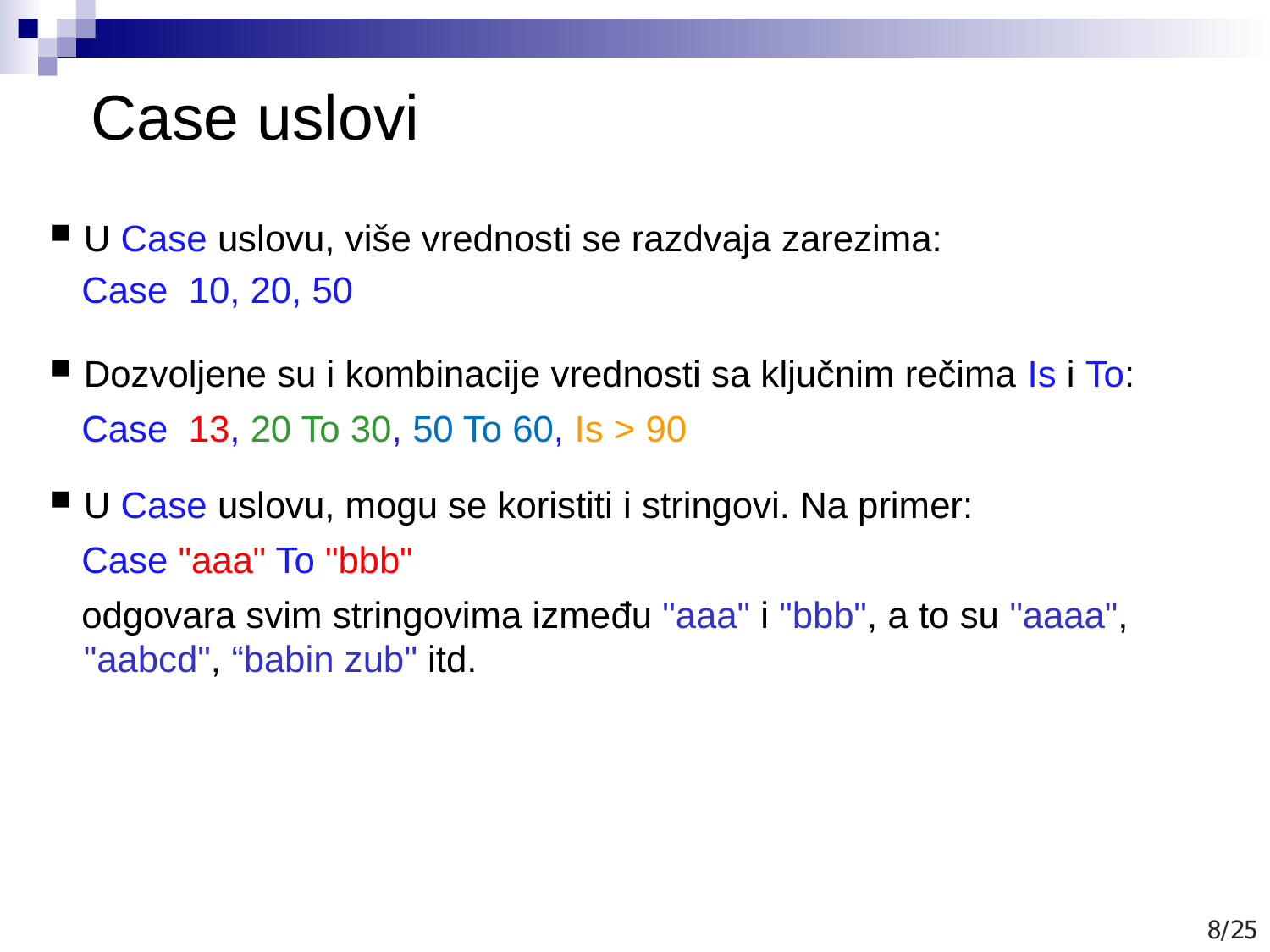

# Case uslovi
U Case uslovu, više vrednosti se razdvaja zarezima:
   Case  10, 20, 50
Dozvoljene su i kombinacije vrednosti sa ključnim rečima Is i To:
   Case  13, 20 To 30, 50 To 60, Is > 90
U Case uslovu, mogu se koristiti i stringovi. Na primer:
   Case "aaa" To "bbb"
   odgovara svim stringovima između "aaa" i "bbb", a to su "aaaa", "aabcd", “babin zub" itd.
8/25